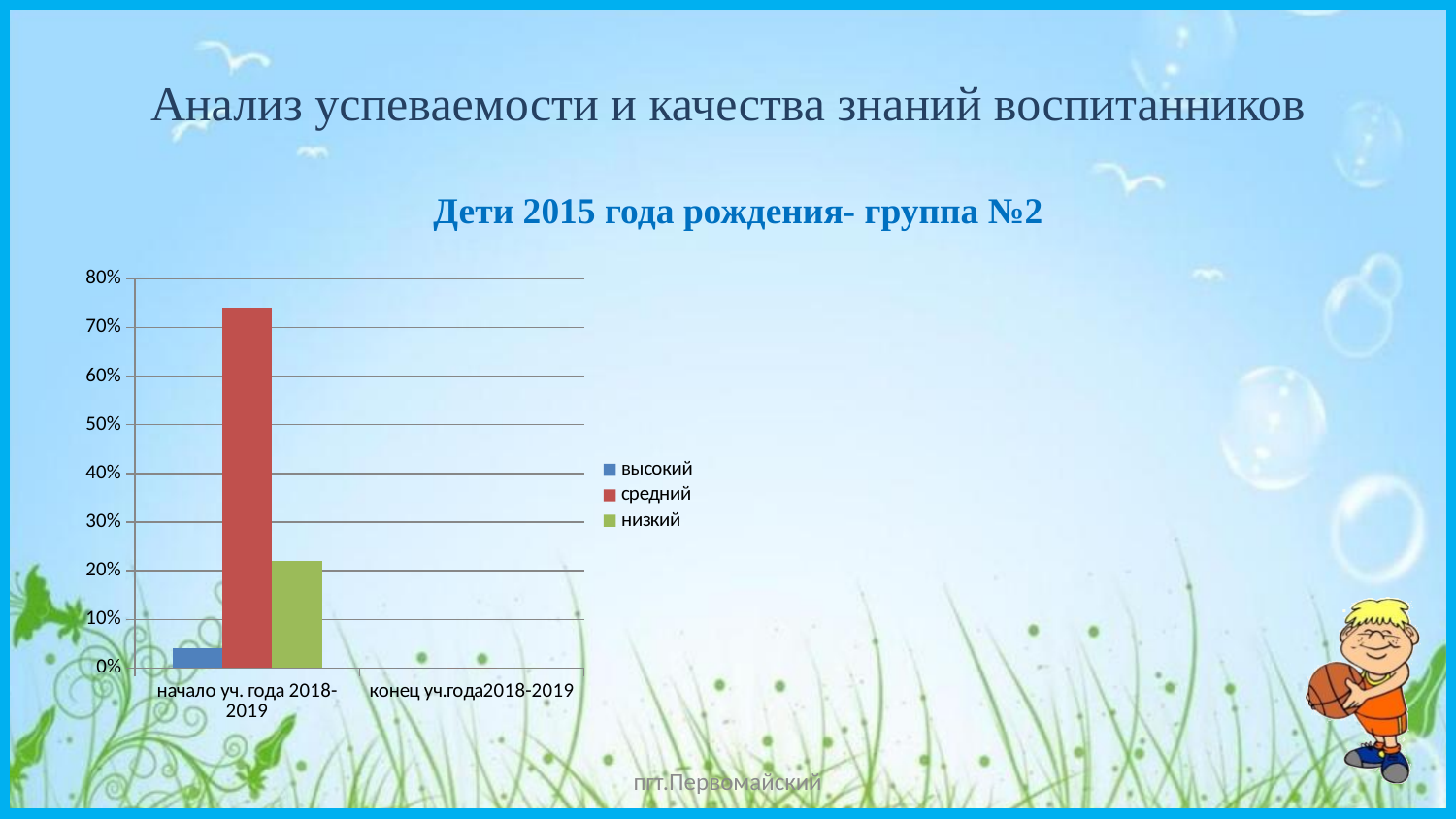

# Анализ успеваемости и качества знаний воспитанников
Дети 2015 года рождения- группа №2

### Chart

| Category | высокий  | средний | низкий |
|---|---|---|---|
| начало уч. года 2018-2019 | 0.0400000000000001 | 0.7400000000000013 | 0.22000000000000028 |
| конец уч.года2018-2019 | 0.0 | 0.0 | 0.0 |
пгт.Первомайский